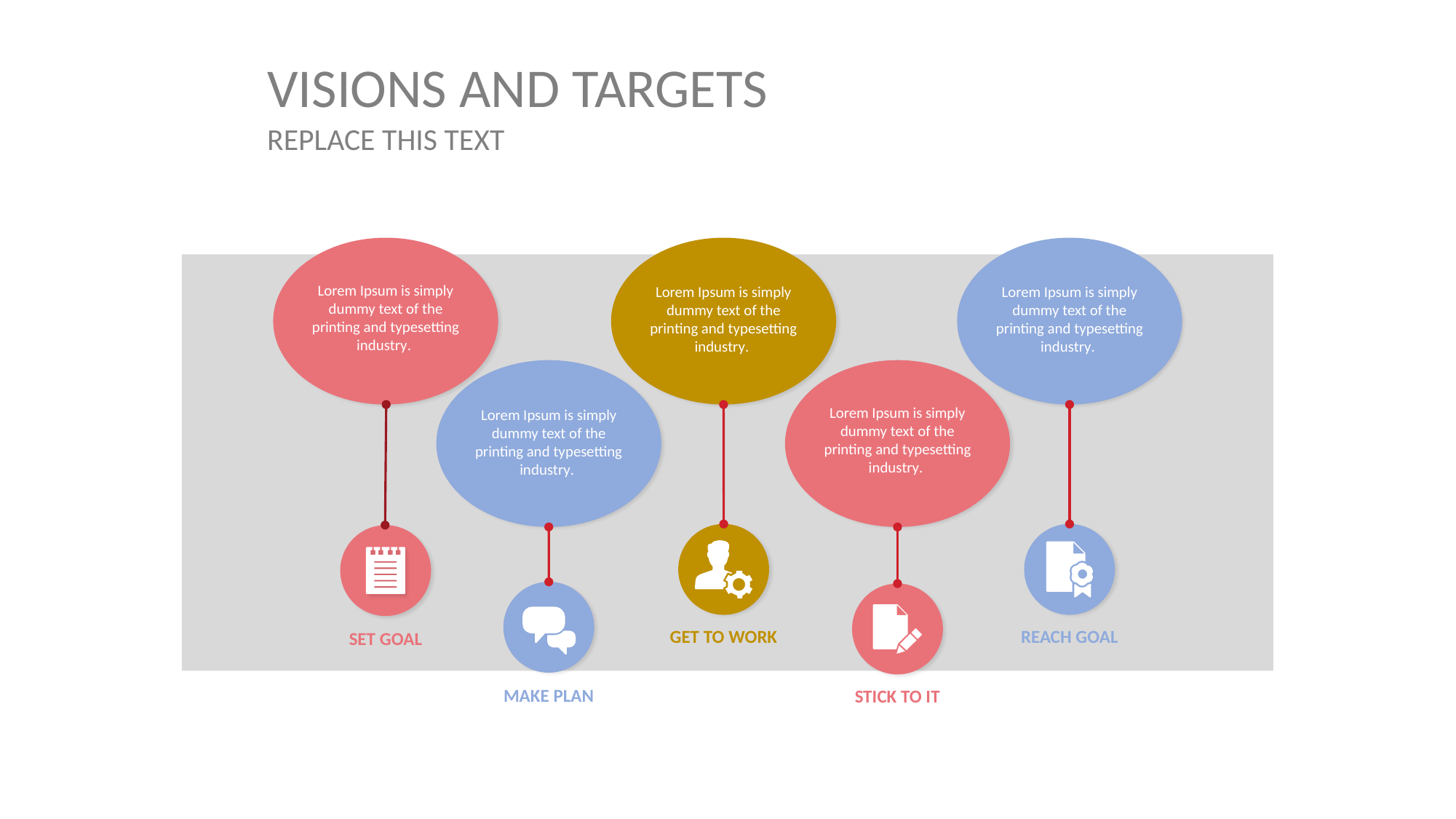

VISIONS AND TARGETS
#

REPLACE THIS TEXT

Lorem Ipsum is simply dummy text of the printing and typesetting industry.
Lorem Ipsum is simply dummy text of the printing and typesetting industry.
Lorem Ipsum is simply dummy text of the printing and typesetting industry.

Lorem Ipsum is simply dummy text of the printing and typesetting industry.
Lorem Ipsum is simply dummy text of the printing and typesetting industry.

GET TO WORK
REACH GOAL
SET GOAL
MAKE PLAN
STICK TO IT

4|
COMPANY NAME
PRESENTER NAME